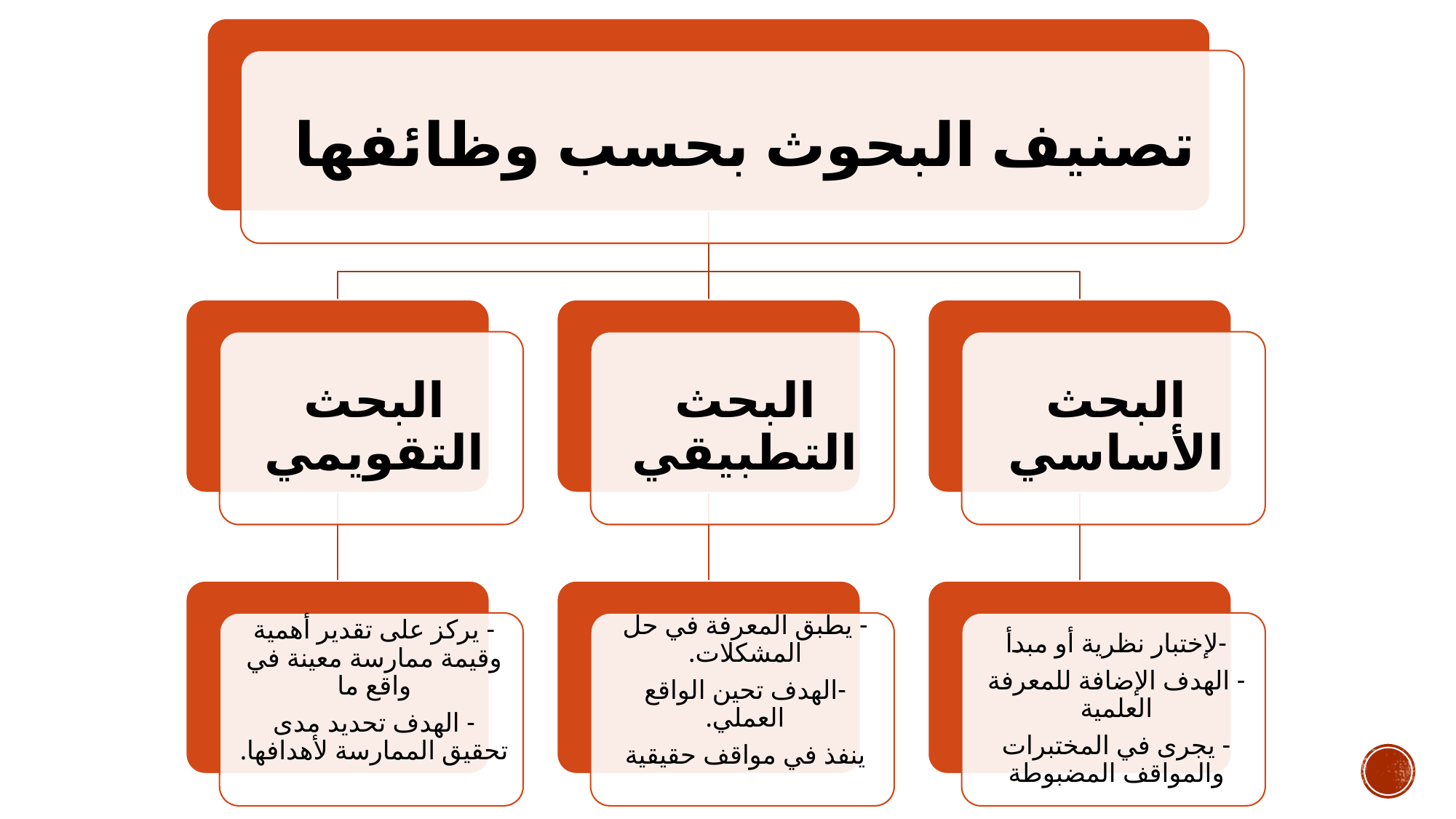

تصنيف البحوث بحسب وظائفها
البحث التقويمي
- يركز على تقدير أهمية وقيمة ممارسة معينة في واقع ما
- الهدف تحديد مدى تحقيق الممارسة لأهدافها.

البحث التطبيقي
- يطبق المعرفة في حل المشكلات.
-الهدف تحين الواقع العملي.
ينفذ في مواقف حقيقية

البحث الأساسي
-لإختبار نظرية أو مبدأ
- الهدف الإضافة للمعرفة العلمية
- يجرى في المختبرات والمواقف المضبوطة